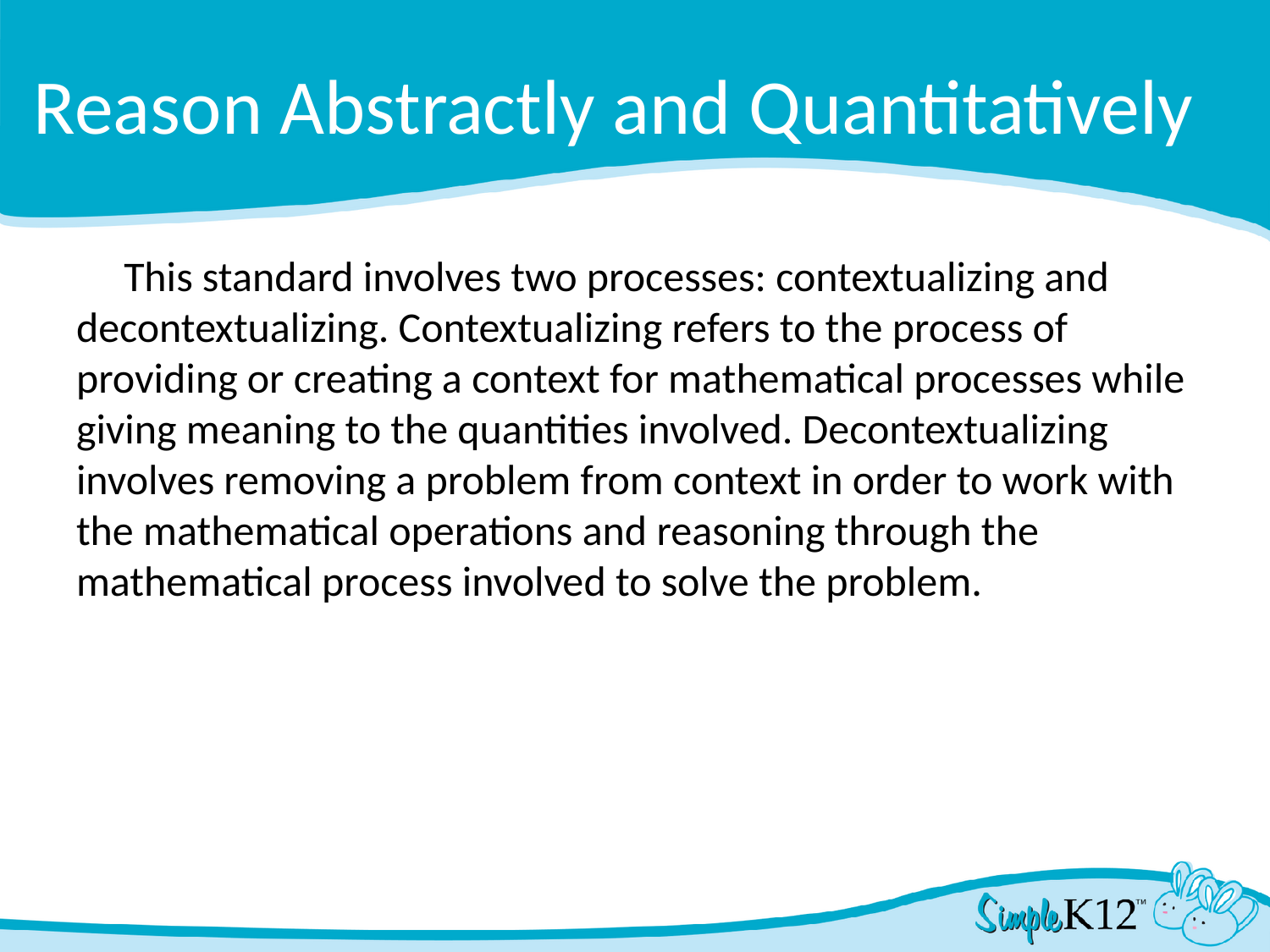

# Reason Abstractly and Quantitatively
This standard involves two processes: contextualizing and decontextualizing. Contextualizing refers to the process of providing or creating a context for mathematical processes while giving meaning to the quantities involved. Decontextualizing involves removing a problem from context in order to work with the mathematical operations and reasoning through the mathematical process involved to solve the problem.